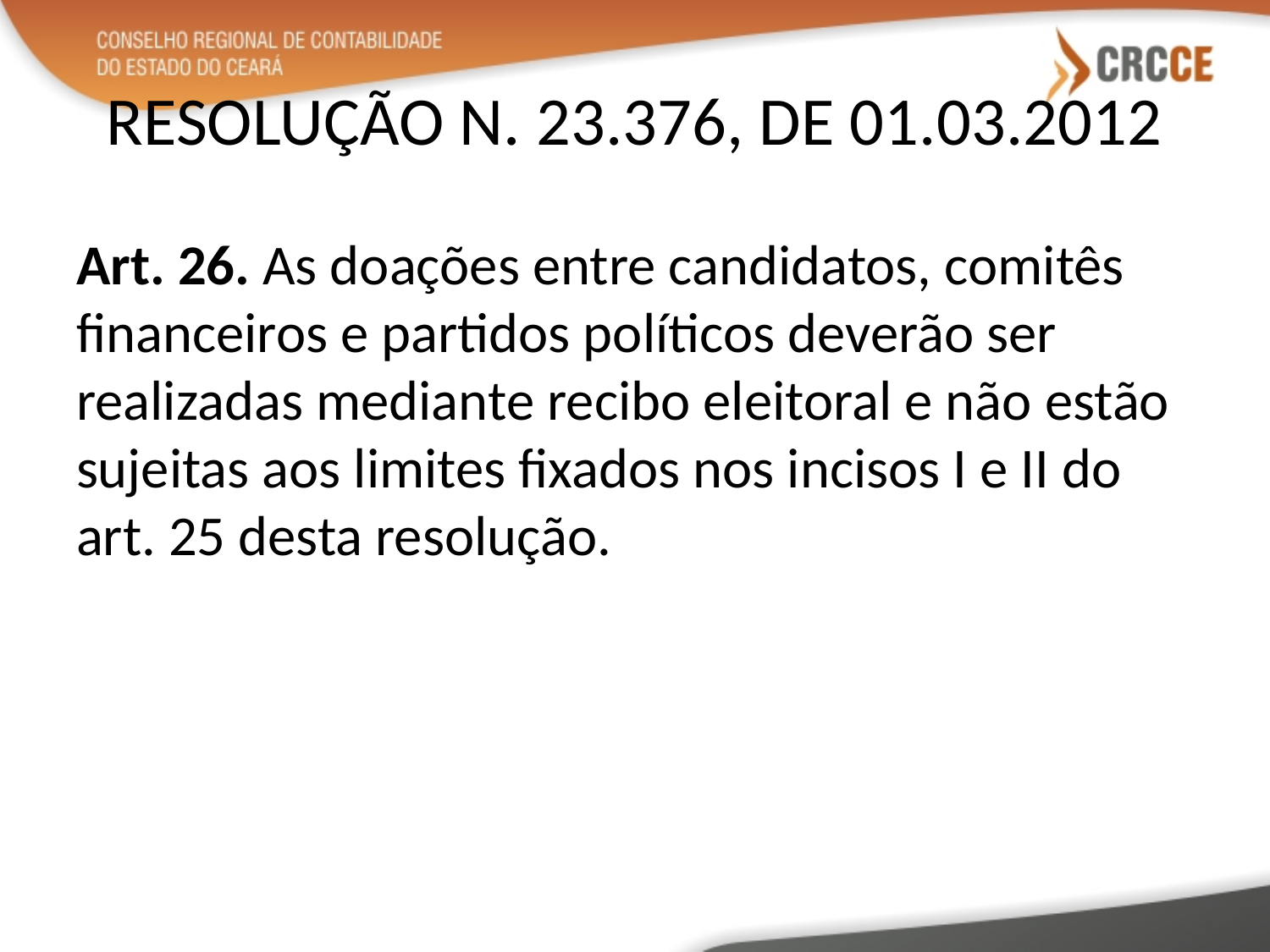

# RESOLUÇÃO N. 23.376, DE 01.03.2012
Art. 26. As doações entre candidatos, comitês financeiros e partidos políticos deverão ser realizadas mediante recibo eleitoral e não estão sujeitas aos limites fixados nos incisos I e II do art. 25 desta resolução.